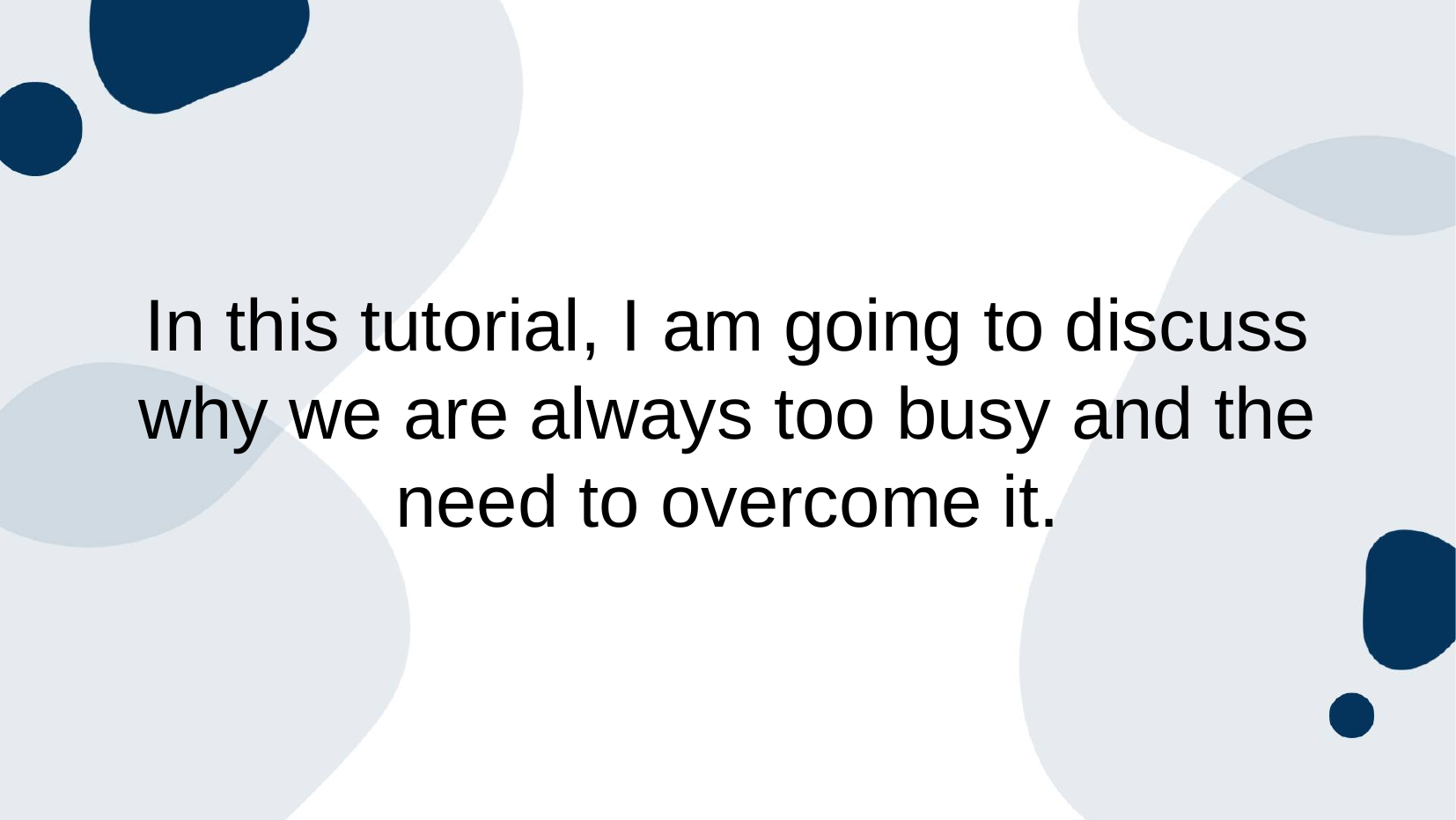

In this tutorial, I am going to discuss why we are always too busy and the need to overcome it.